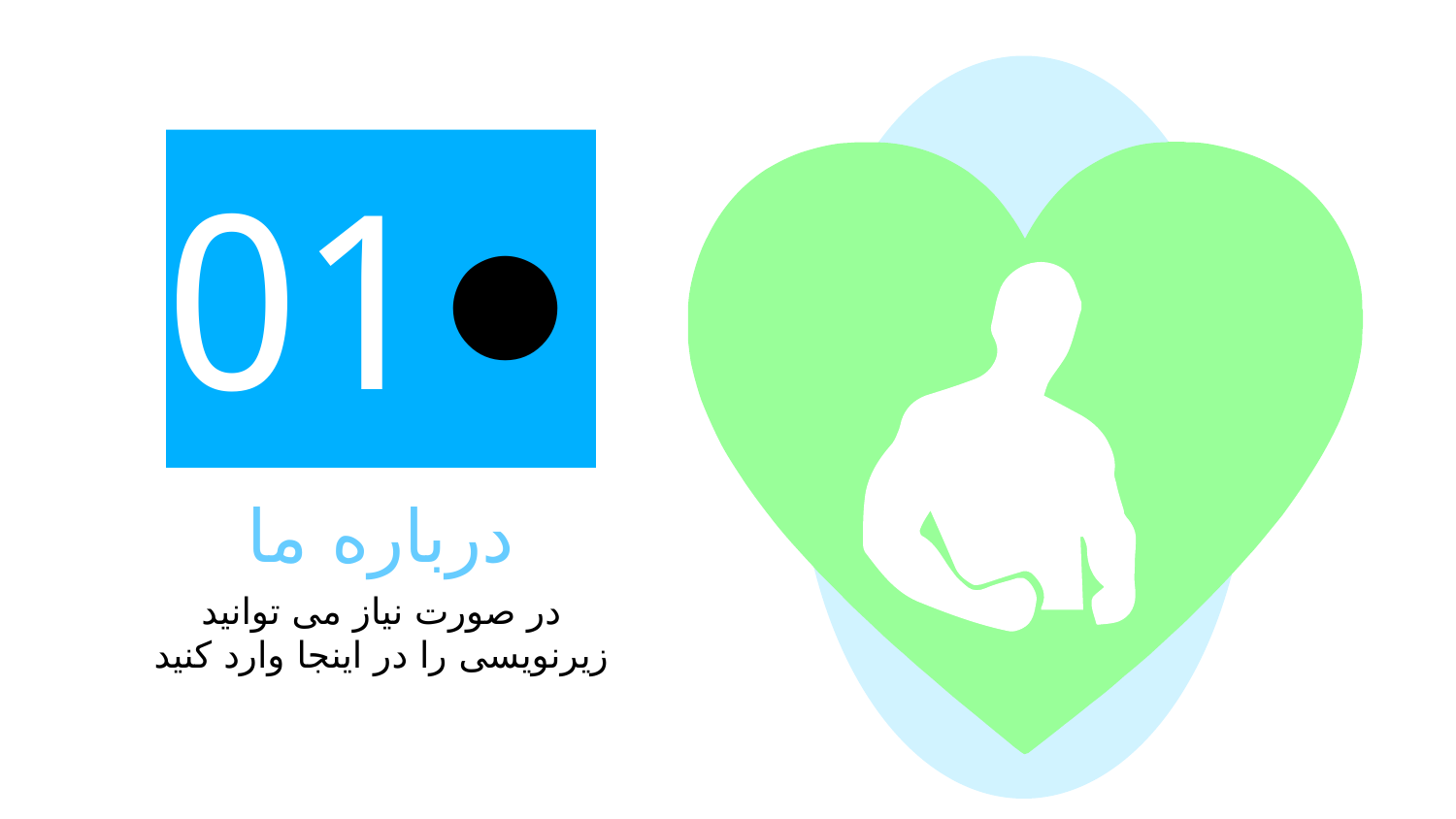

01

# درباره ما
در صورت نیاز می توانید زیرنویسی را در اینجا وارد کنید